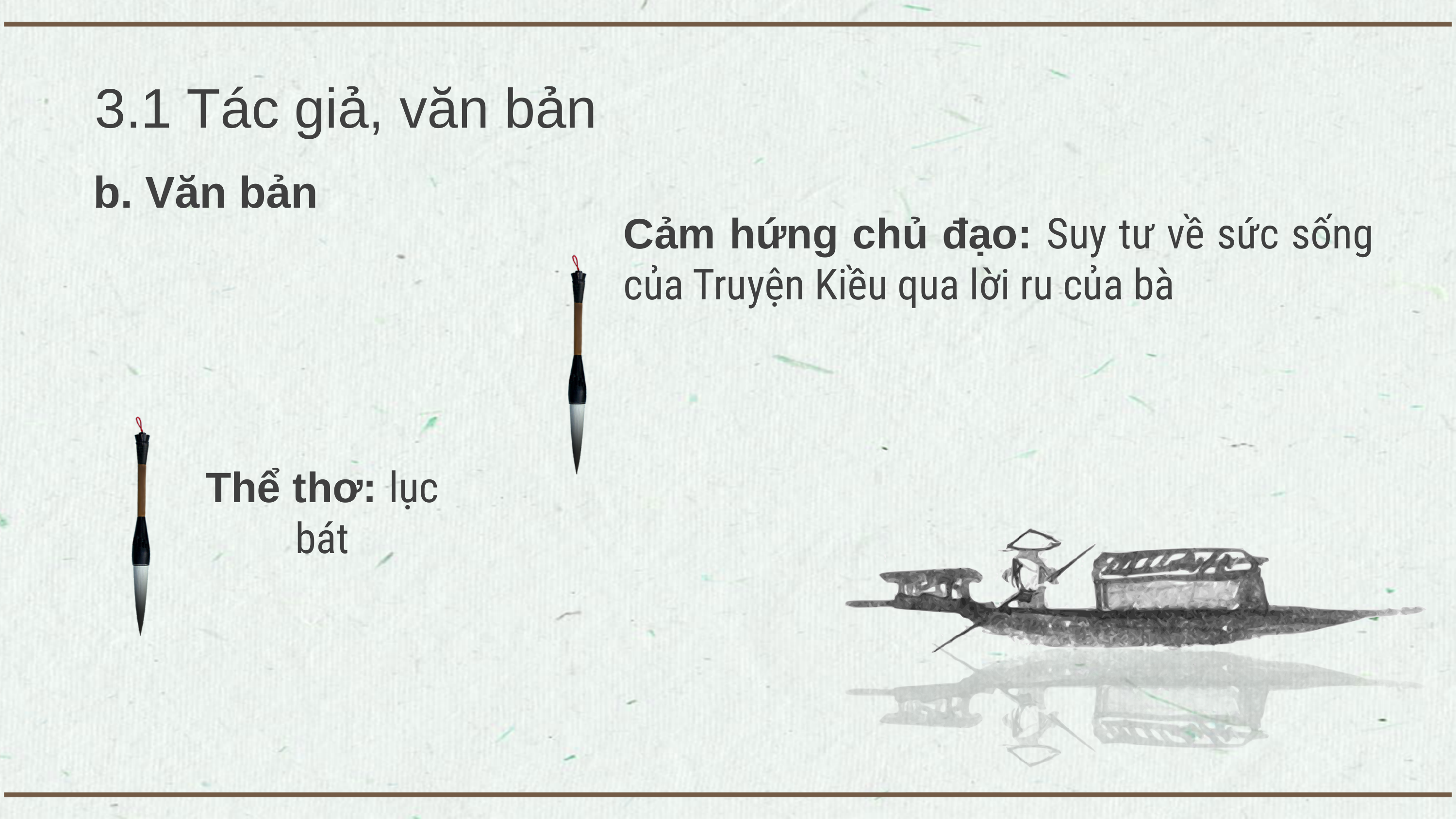

3.1 Tác giả, văn bản
b. Văn bản
Cảm hứng chủ đạo: Suy tư về sức sống của Truyện Kiều qua lời ru của bà

Thể thơ: lục bát